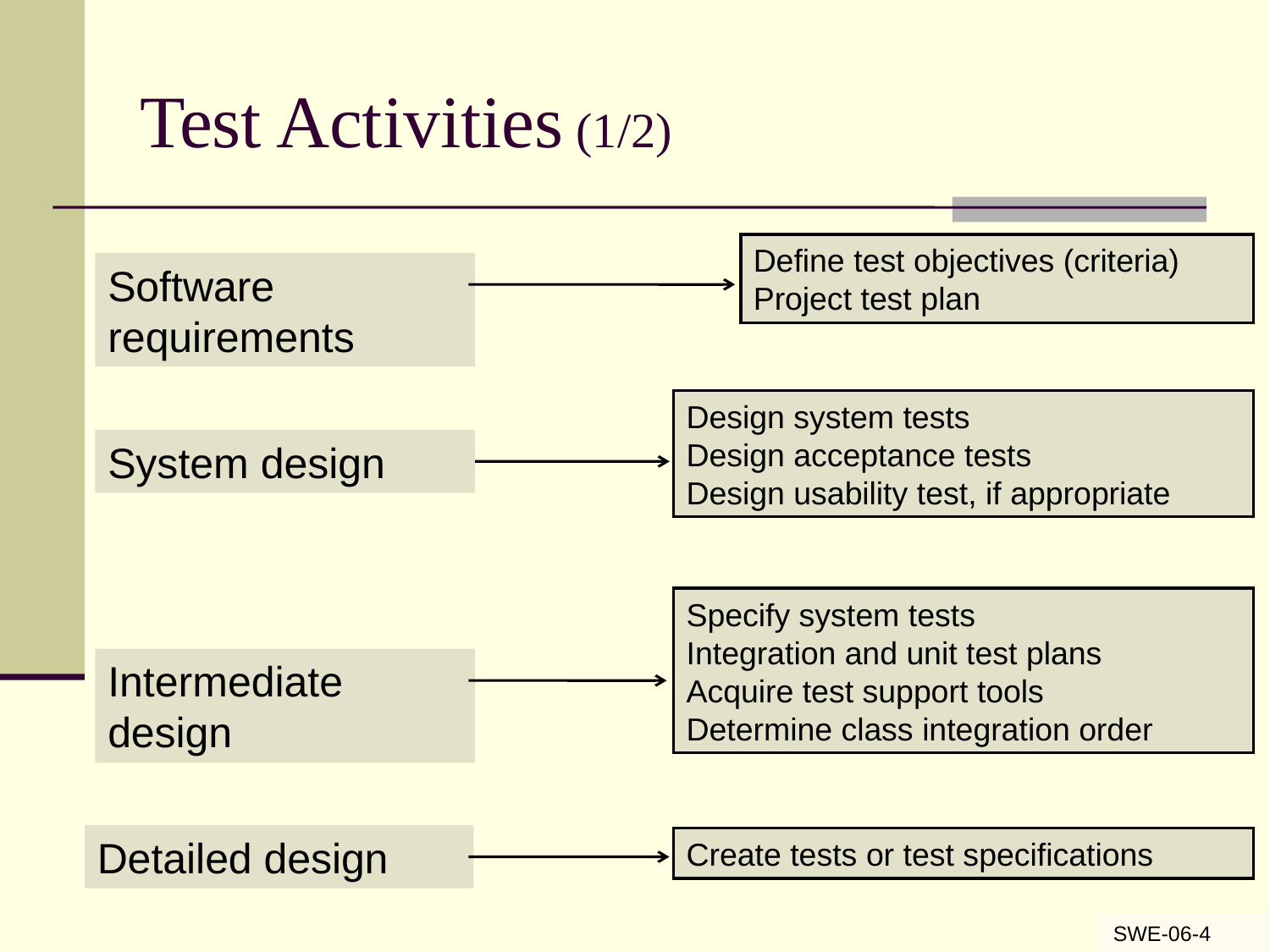

# Test Activities (1/2)
Define test objectives (criteria)
Project test plan
Software requirements

Design system tests
Design acceptance tests
Design usability test, if appropriate
System design

Specify system tests
Integration and unit test plans
Acquire test support tools
Determine class integration order
Intermediate design

Detailed design
Create tests or test specifications